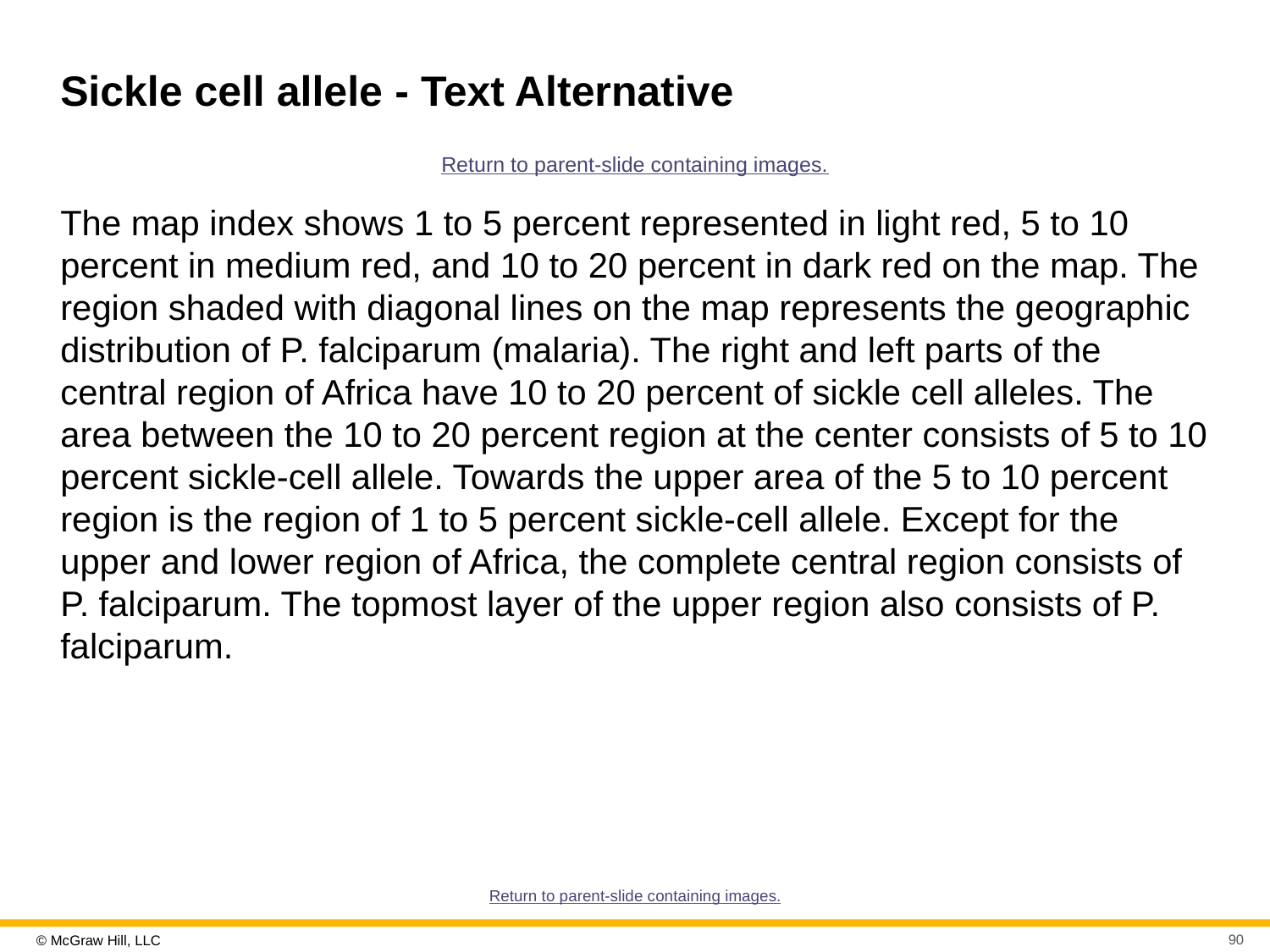

# Sickle cell allele - Text Alternative
Return to parent-slide containing images.
The map index shows 1 to 5 percent represented in light red, 5 to 10 percent in medium red, and 10 to 20 percent in dark red on the map. The region shaded with diagonal lines on the map represents the geographic distribution of P. falciparum (malaria). The right and left parts of the central region of Africa have 10 to 20 percent of sickle cell alleles. The area between the 10 to 20 percent region at the center consists of 5 to 10 percent sickle-cell allele. Towards the upper area of the 5 to 10 percent region is the region of 1 to 5 percent sickle-cell allele. Except for the upper and lower region of Africa, the complete central region consists of P. falciparum. The topmost layer of the upper region also consists of P. falciparum.
Return to parent-slide containing images.
90